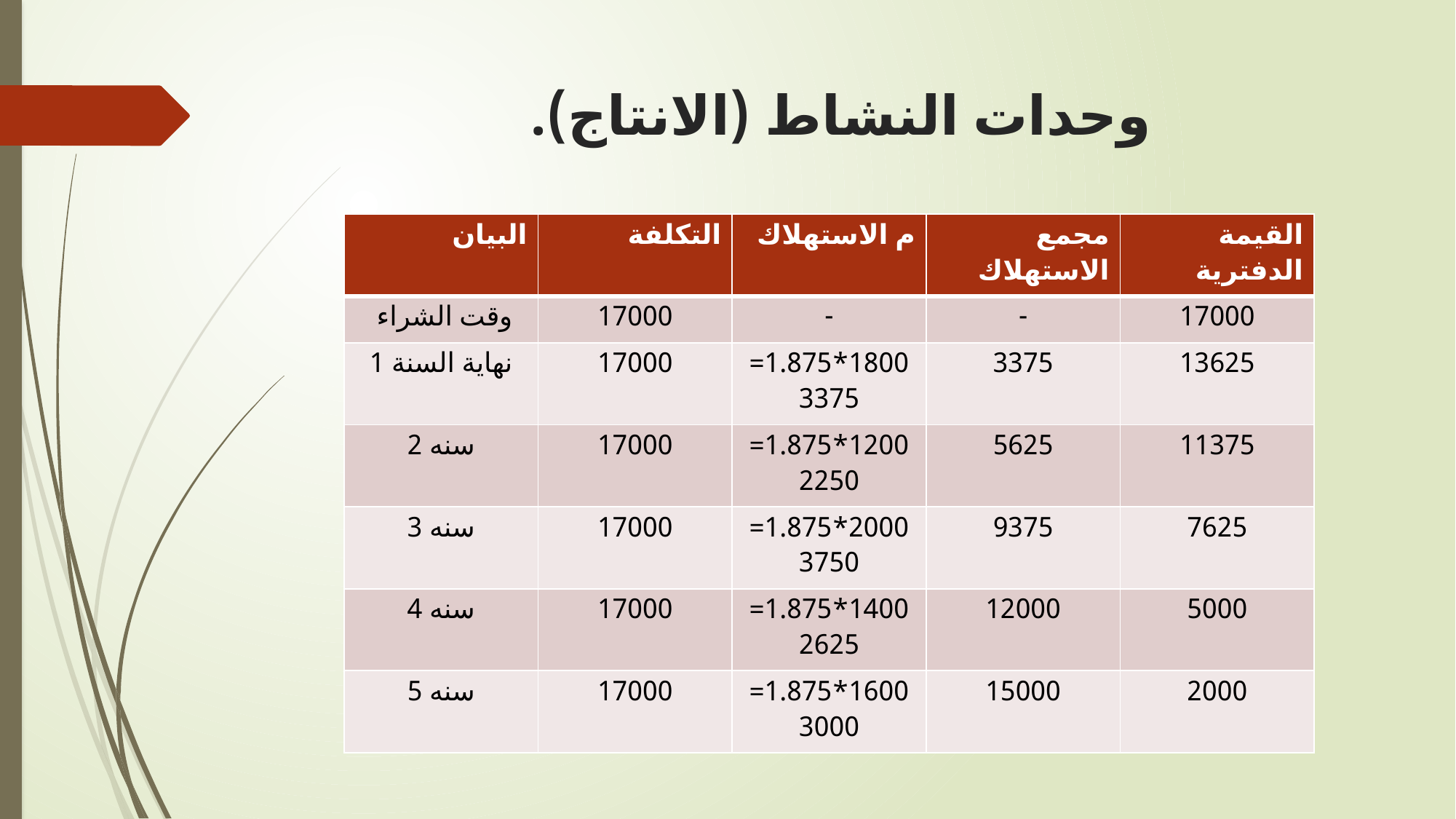

# وحدات النشاط (الانتاج).
| البيان | التكلفة | م الاستهلاك | مجمع الاستهلاك | القيمة الدفترية |
| --- | --- | --- | --- | --- |
| وقت الشراء | 17000 | - | - | 17000 |
| نهاية السنة 1 | 17000 | 1800\*1.875= 3375 | 3375 | 13625 |
| سنه 2 | 17000 | 1200\*1.875= 2250 | 5625 | 11375 |
| سنه 3 | 17000 | 2000\*1.875= 3750 | 9375 | 7625 |
| سنه 4 | 17000 | 1400\*1.875= 2625 | 12000 | 5000 |
| سنه 5 | 17000 | 1600\*1.875= 3000 | 15000 | 2000 |